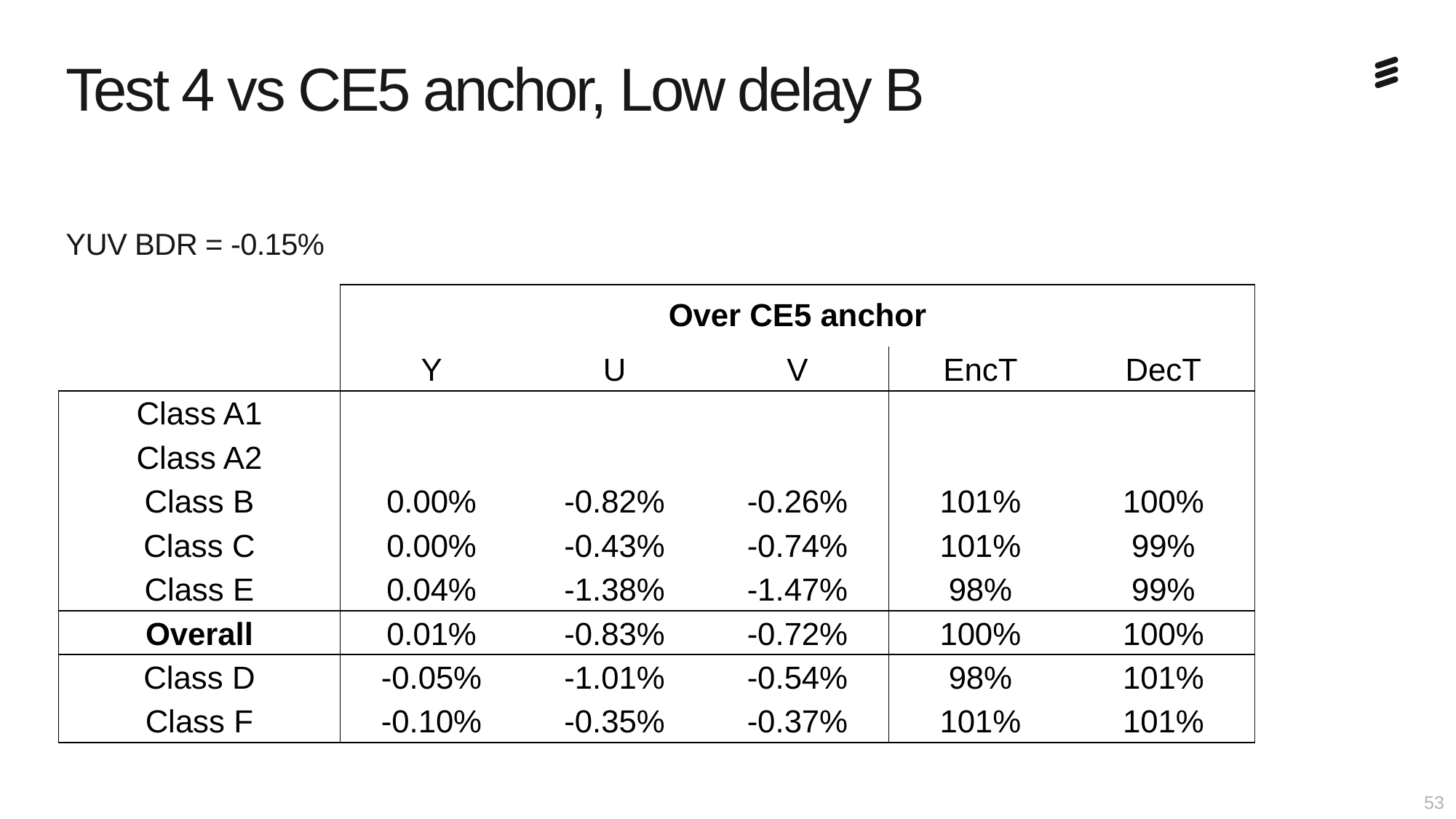

# Test 4 vs CE5 anchor, Low delay B
YUV BDR = -0.15%
|  | Over CE5 anchor |  |  |  |  |
| --- | --- | --- | --- | --- | --- |
|  | Y | U | V | EncT | DecT |
| Class A1 |  |  |  |  |  |
| Class A2 |  |  |  |  |  |
| Class B | 0.00% | -0.82% | -0.26% | 101% | 100% |
| Class C | 0.00% | -0.43% | -0.74% | 101% | 99% |
| Class E | 0.04% | -1.38% | -1.47% | 98% | 99% |
| Overall | 0.01% | -0.83% | -0.72% | 100% | 100% |
| Class D | -0.05% | -1.01% | -0.54% | 98% | 101% |
| Class F | -0.10% | -0.35% | -0.37% | 101% | 101% |
53